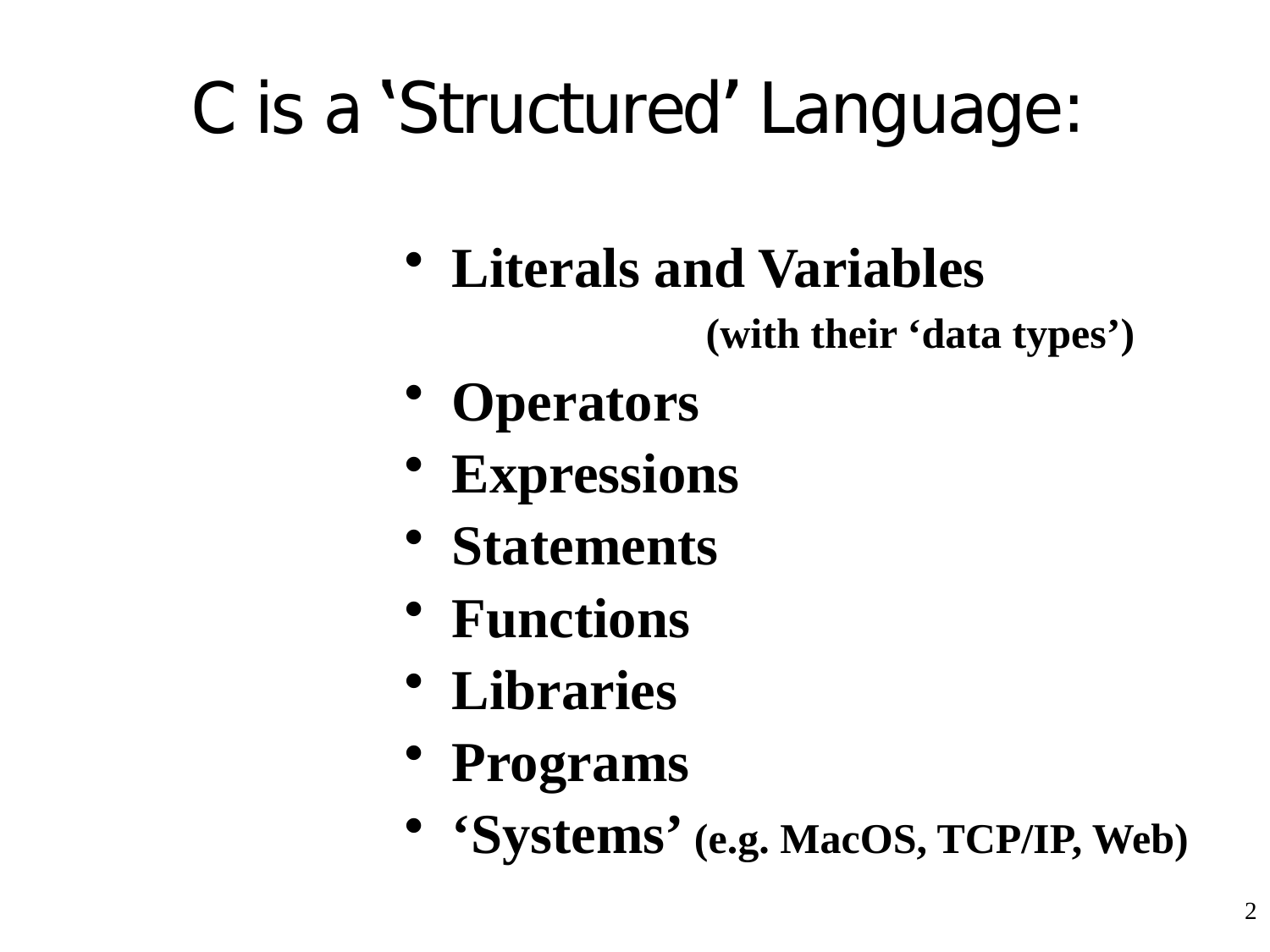

# C is a ‘Structured’ Language:
Literals and Variables
		(with their ‘data types’)
Operators
Expressions
Statements
Functions
Libraries
Programs
‘Systems’ (e.g. MacOS, TCP/IP, Web)

2